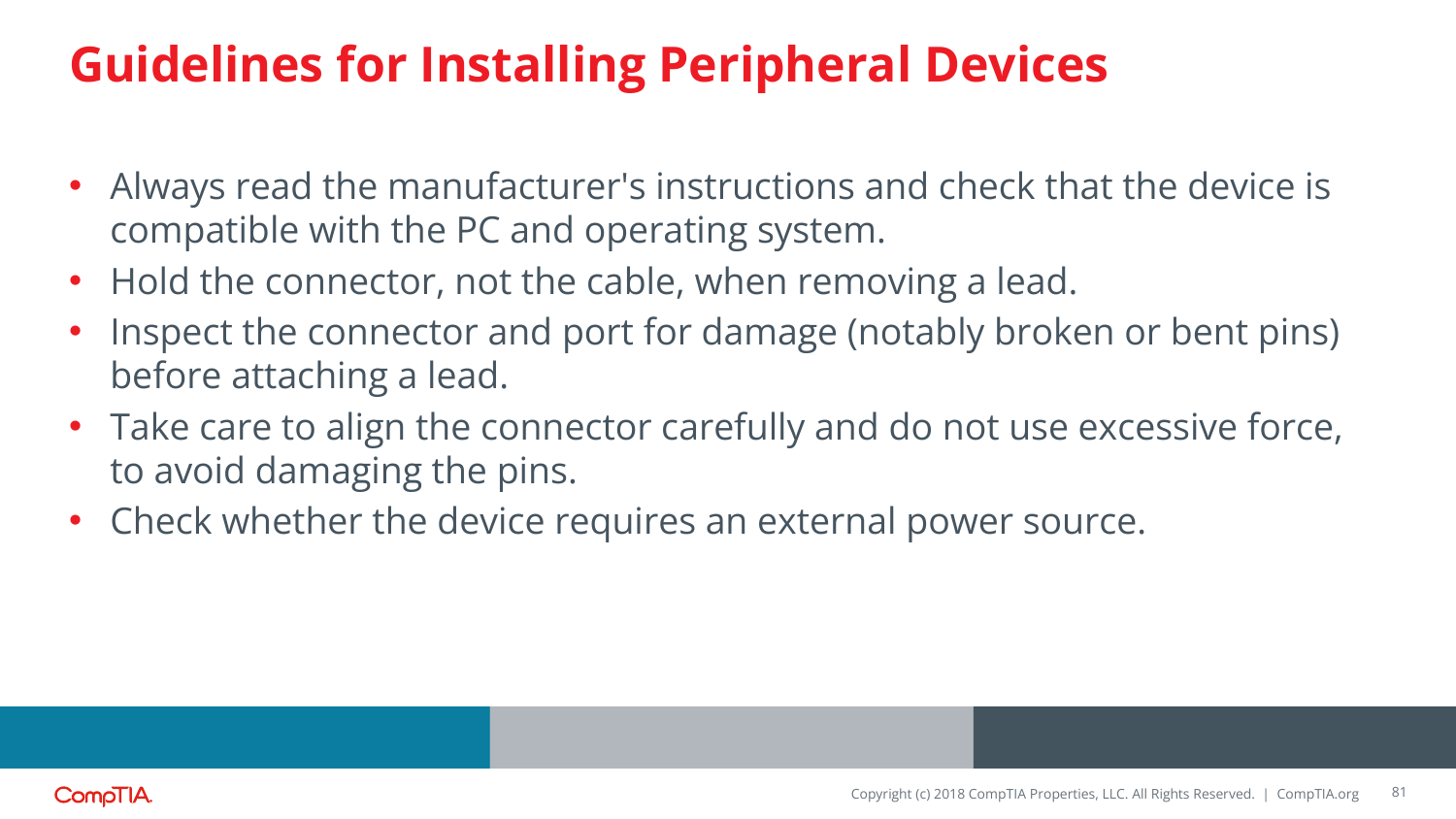

# Guidelines for Installing Peripheral Devices
Always read the manufacturer's instructions and check that the device is compatible with the PC and operating system.
Hold the connector, not the cable, when removing a lead.
Inspect the connector and port for damage (notably broken or bent pins) before attaching a lead.
Take care to align the connector carefully and do not use excessive force, to avoid damaging the pins.
Check whether the device requires an external power source.
81